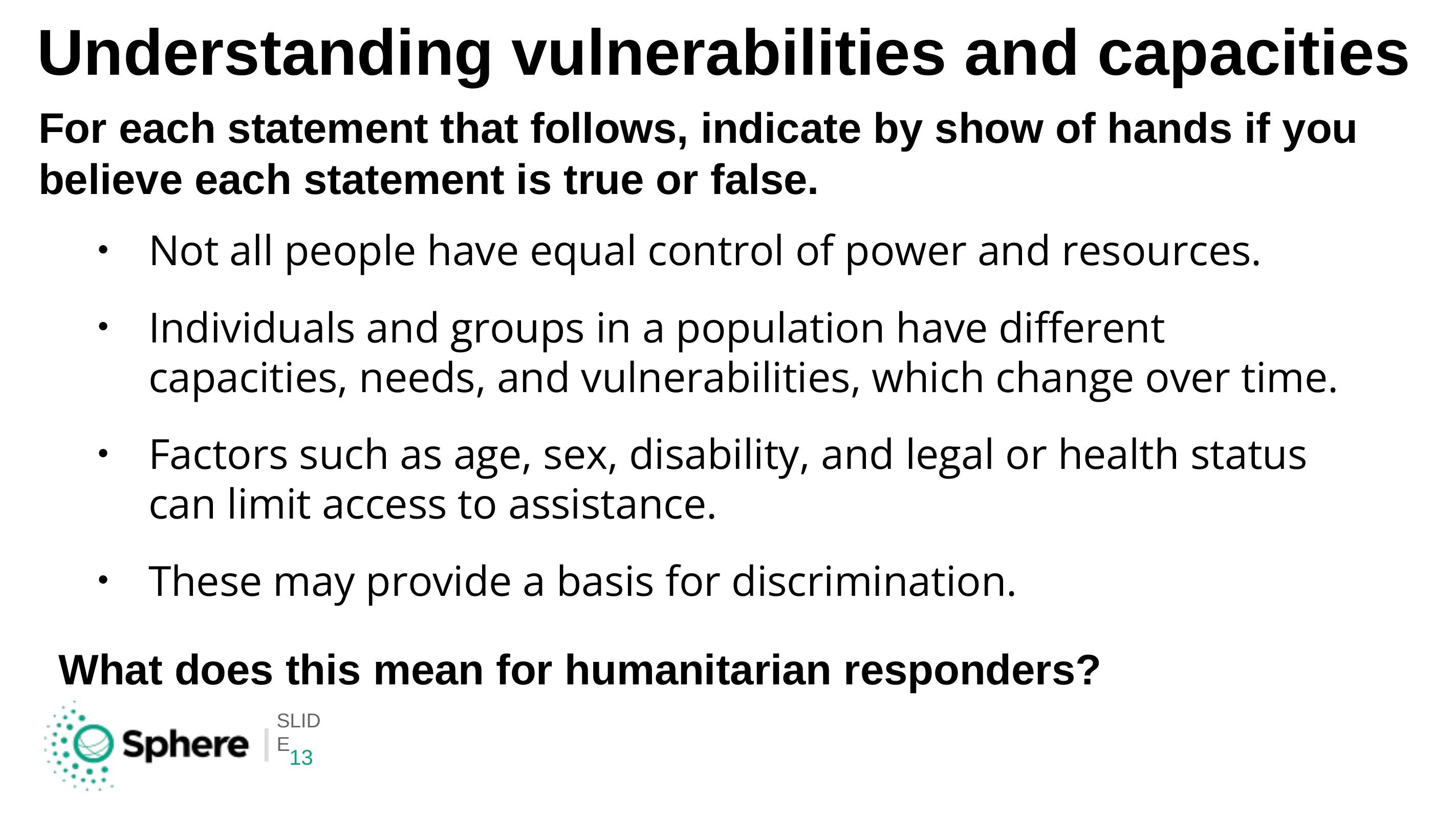

# Understanding vulnerabilities and capacities
For each statement that follows, indicate by show of hands if you believe each statement is true or false.
Not all people have equal control of power and resources.
Individuals and groups in a population have different capacities, needs, and vulnerabilities, which change over time.
Factors such as age, sex, disability, and legal or health status can limit access to assistance.
These may provide a basis for discrimination.

What does this mean for humanitarian responders?
13